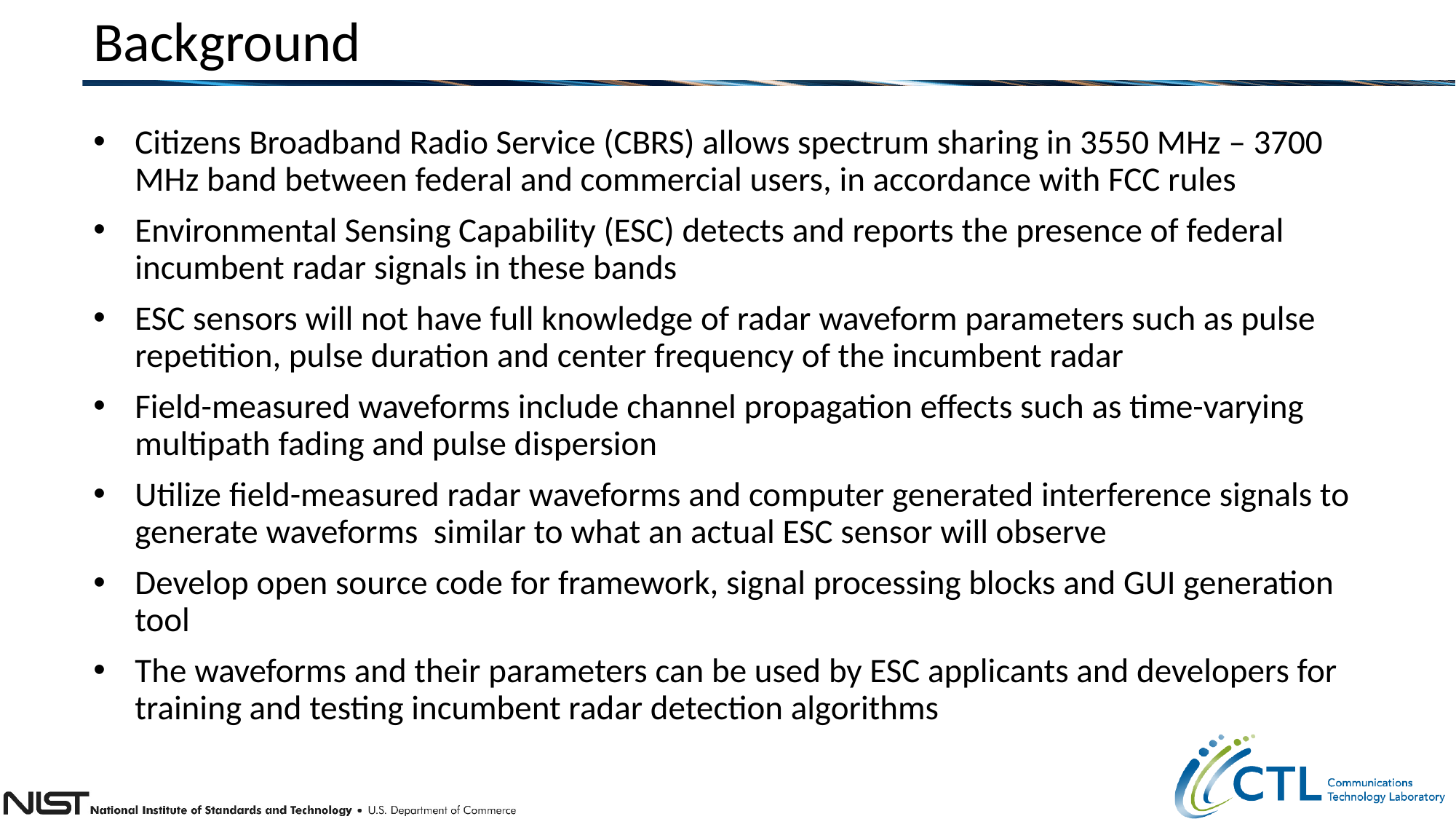

# Background
Citizens Broadband Radio Service (CBRS) allows spectrum sharing in 3550 MHz – 3700 MHz band between federal and commercial users, in accordance with FCC rules
Environmental Sensing Capability (ESC) detects and reports the presence of federal incumbent radar signals in these bands
ESC sensors will not have full knowledge of radar waveform parameters such as pulse repetition, pulse duration and center frequency of the incumbent radar
Field-measured waveforms include channel propagation effects such as time-varying multipath fading and pulse dispersion
Utilize field-measured radar waveforms and computer generated interference signals to generate waveforms  similar to what an actual ESC sensor will observe
Develop open source code for framework, signal processing blocks and GUI generation tool
The waveforms and their parameters can be used by ESC applicants and developers for training and testing incumbent radar detection algorithms